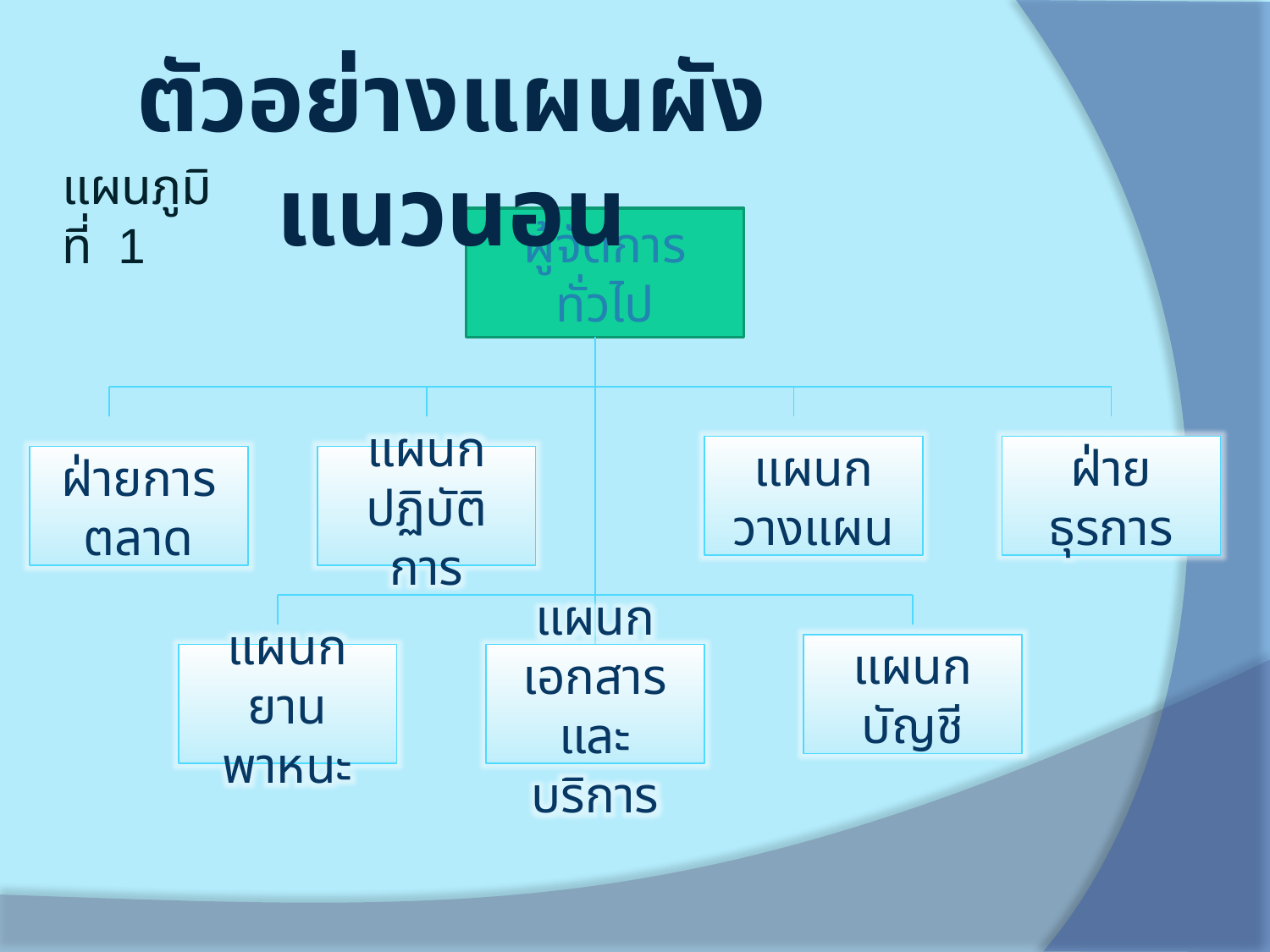

ตัวอย่างแผนผังแนวนอน
แผนภูมิที่  1
ผู้จัดการทั่วไป
แผนกวางแผน
ฝ่ายธุรการ
ฝ่ายการตลาด
แผนกปฏิบัติการ
แผนกบัญชี
แผนกยานพาหนะ
แผนกเอกสารและบริการ